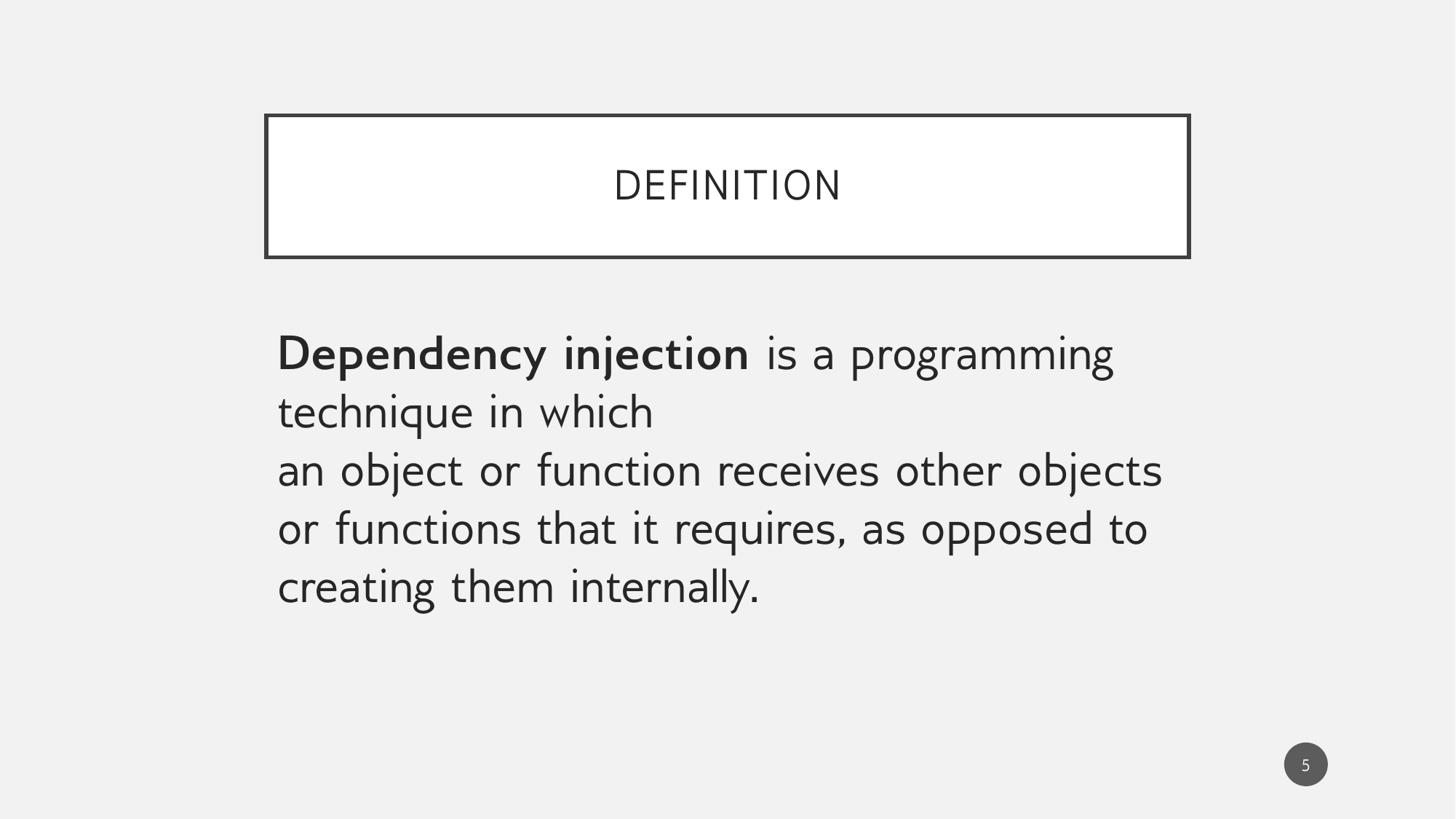

# DefiniTION
Dependency injection is a programming technique in which an object or function receives other objects or functions that it requires, as opposed to creating them internally.
5